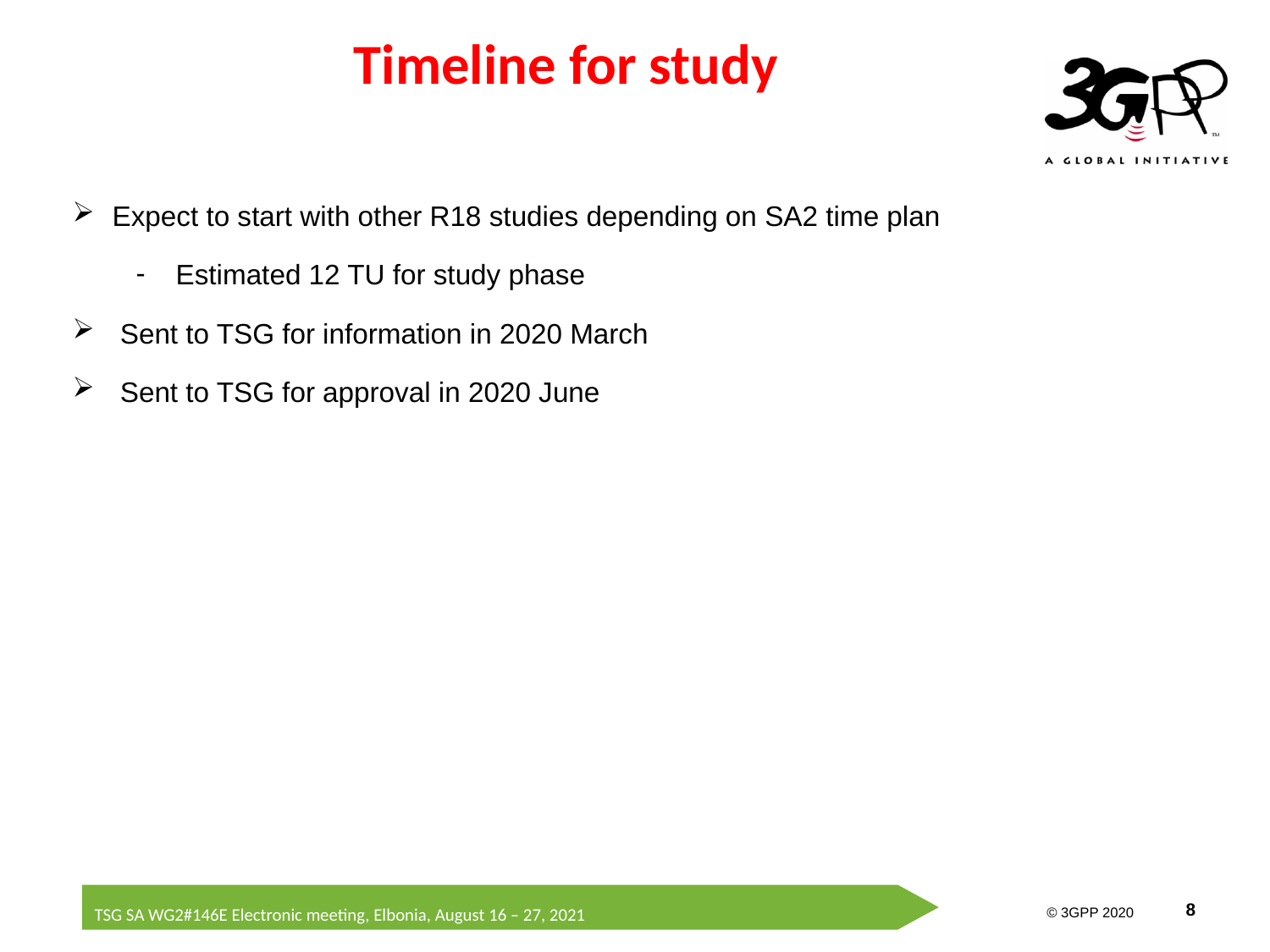

# Timeline for study
Expect to start with other R18 studies depending on SA2 time plan
Estimated 12 TU for study phase
Sent to TSG for information in 2020 March
Sent to TSG for approval in 2020 June